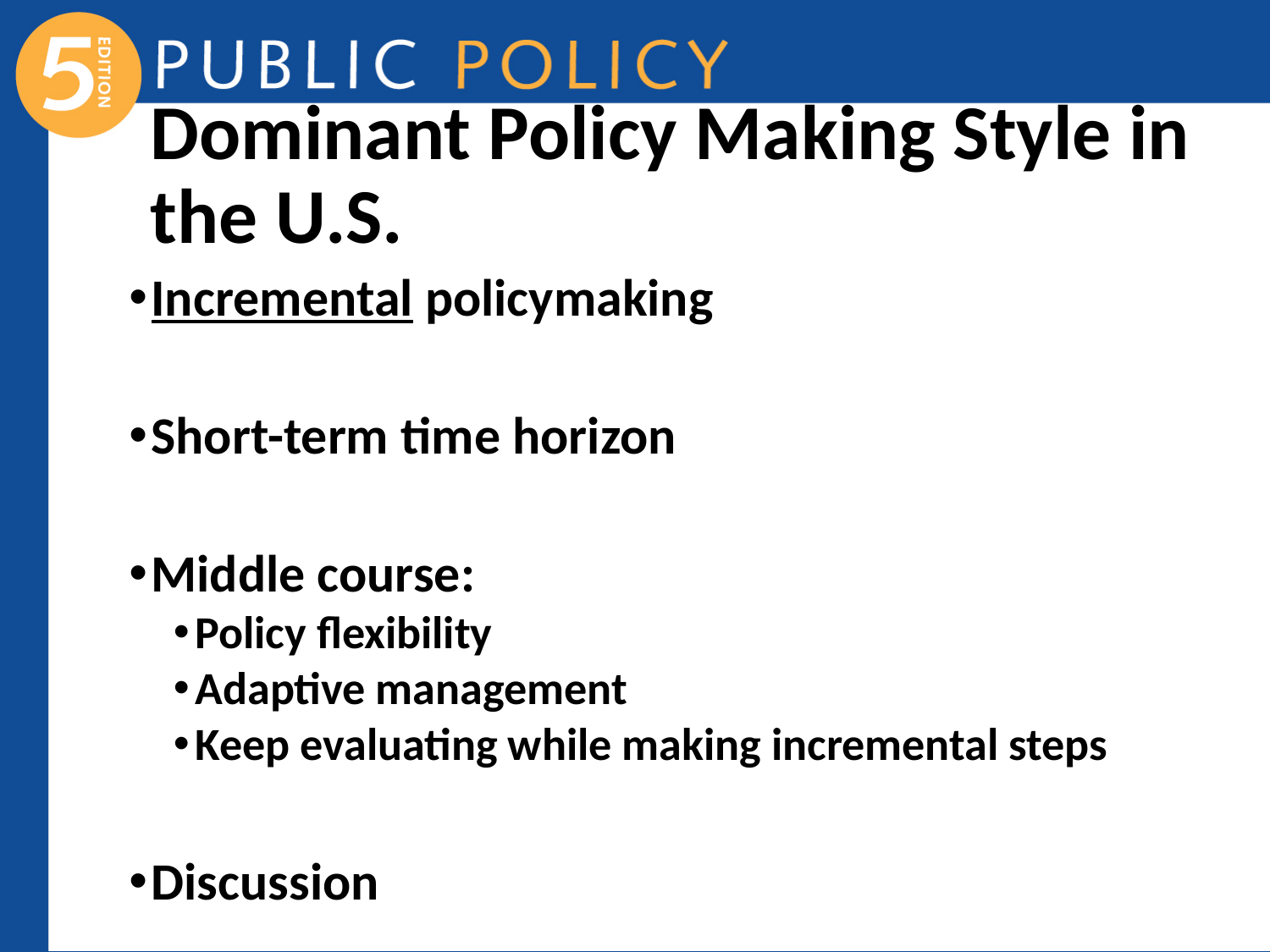

# Dominant Policy Making Style in the U.S.
Incremental policymaking

Short-term time horizon

Middle course:
Policy flexibility
Adaptive management
Keep evaluating while making incremental steps

Discussion